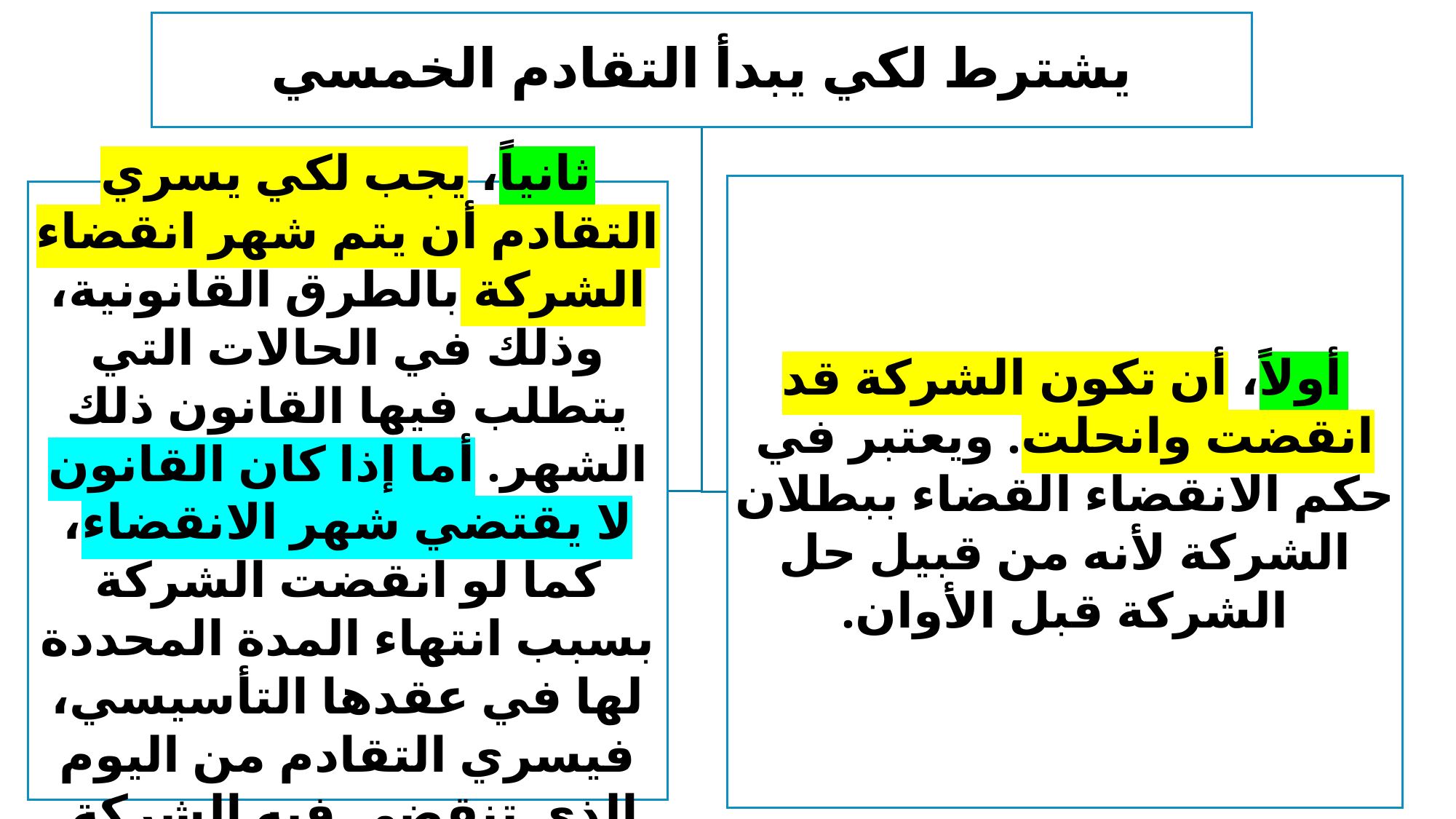

يشترط لكي يبدأ التقادم الخمسي
ثانياً، يجب لكي يسري التقادم أن يتم شهر انقضاء الشركة بالطرق القانونية، وذلك في الحالات التي يتطلب فيها القانون ذلك الشهر. أما إذا كان القانون لا يقتضي شهر الانقضاء، كما لو انقضت الشركة بسبب انتهاء المدة المحددة لها في عقدها التأسيسي، فيسري التقادم من اليوم الذي تنقضي فيه الشركة.
أولاً، أن تكون الشركة قد انقضت وانحلت. ويعتبر في حكم الانقضاء القضاء ببطلان الشركة لأنه من قبيل حل الشركة قبل الأوان.